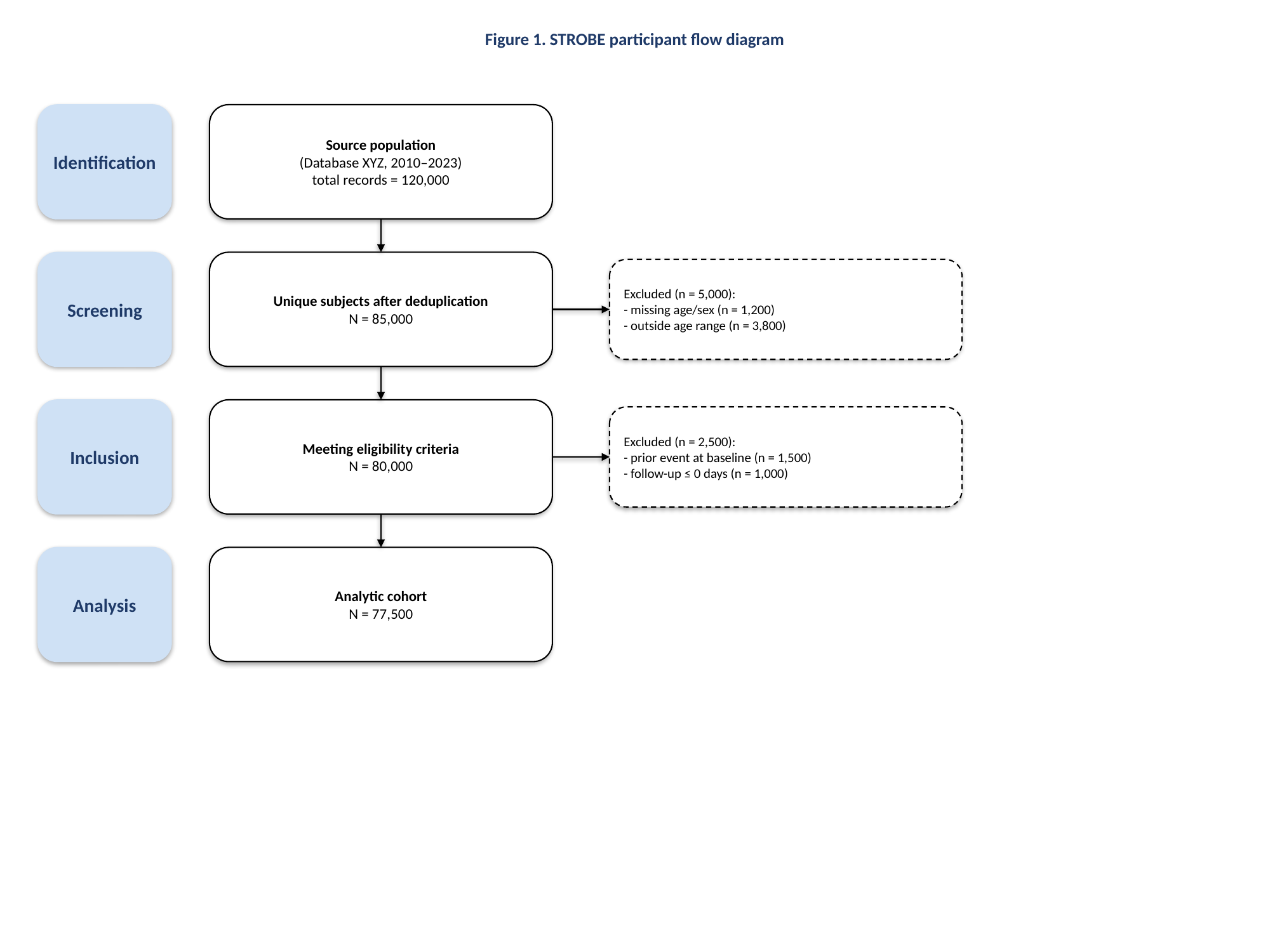

Figure 1. STROBE participant flow diagram
Identification
Source population
(Database XYZ, 2010–2023)
total records = 120,000
Screening
Unique subjects after deduplication
N = 85,000
Excluded (n = 5,000):
- missing age/sex (n = 1,200)
- outside age range (n = 3,800)
Inclusion
Meeting eligibility criteria
N = 80,000
Excluded (n = 2,500):
- prior event at baseline (n = 1,500)
- follow-up ≤ 0 days (n = 1,000)
Analysis
Analytic cohort
N = 77,500